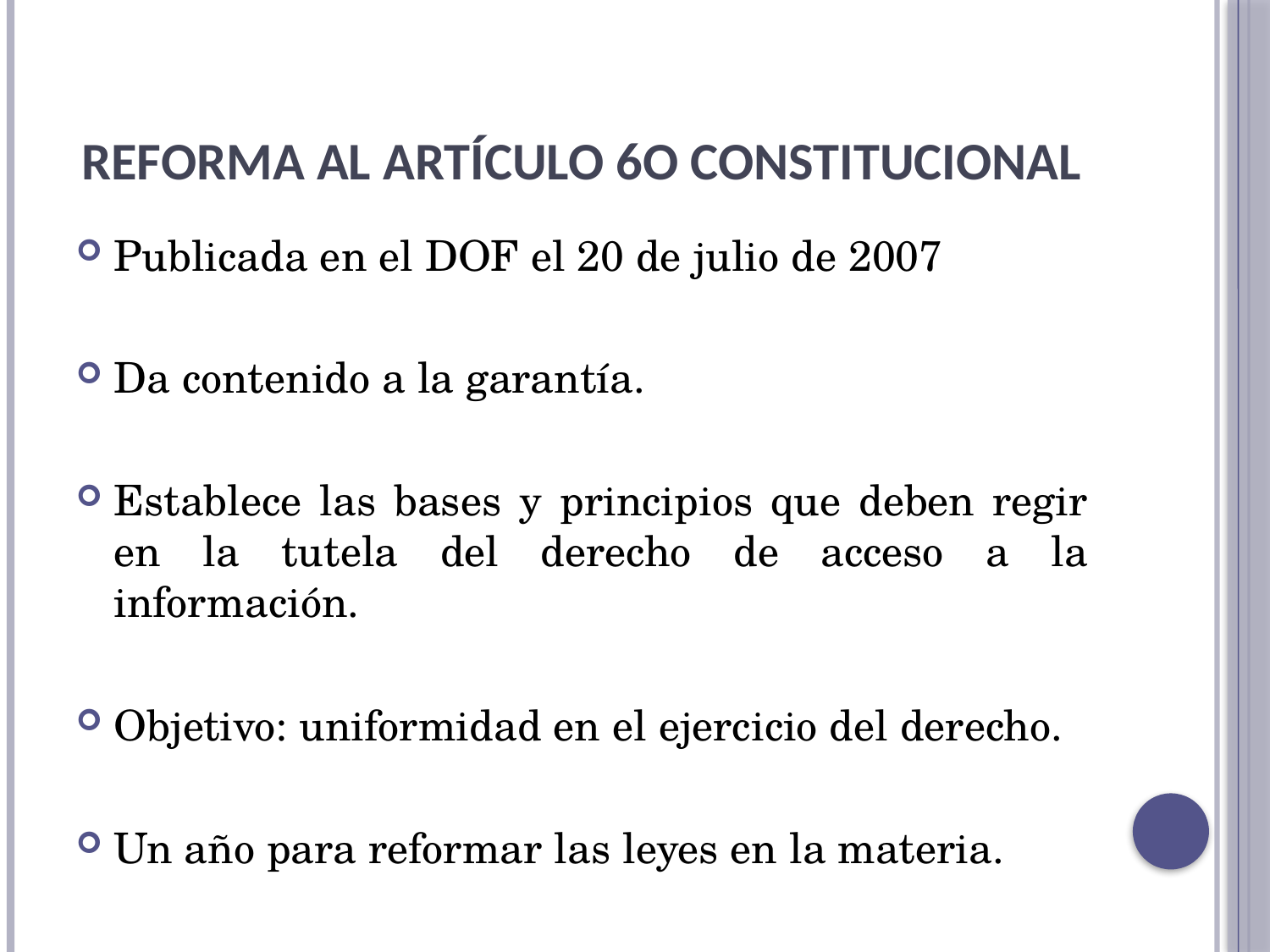

# Reforma al artículo 6o constitucional
Publicada en el DOF el 20 de julio de 2007

Da contenido a la garantía.

Establece las bases y principios que deben regir en la tutela del derecho de acceso a la información.

Objetivo: uniformidad en el ejercicio del derecho.

Un año para reformar las leyes en la materia.